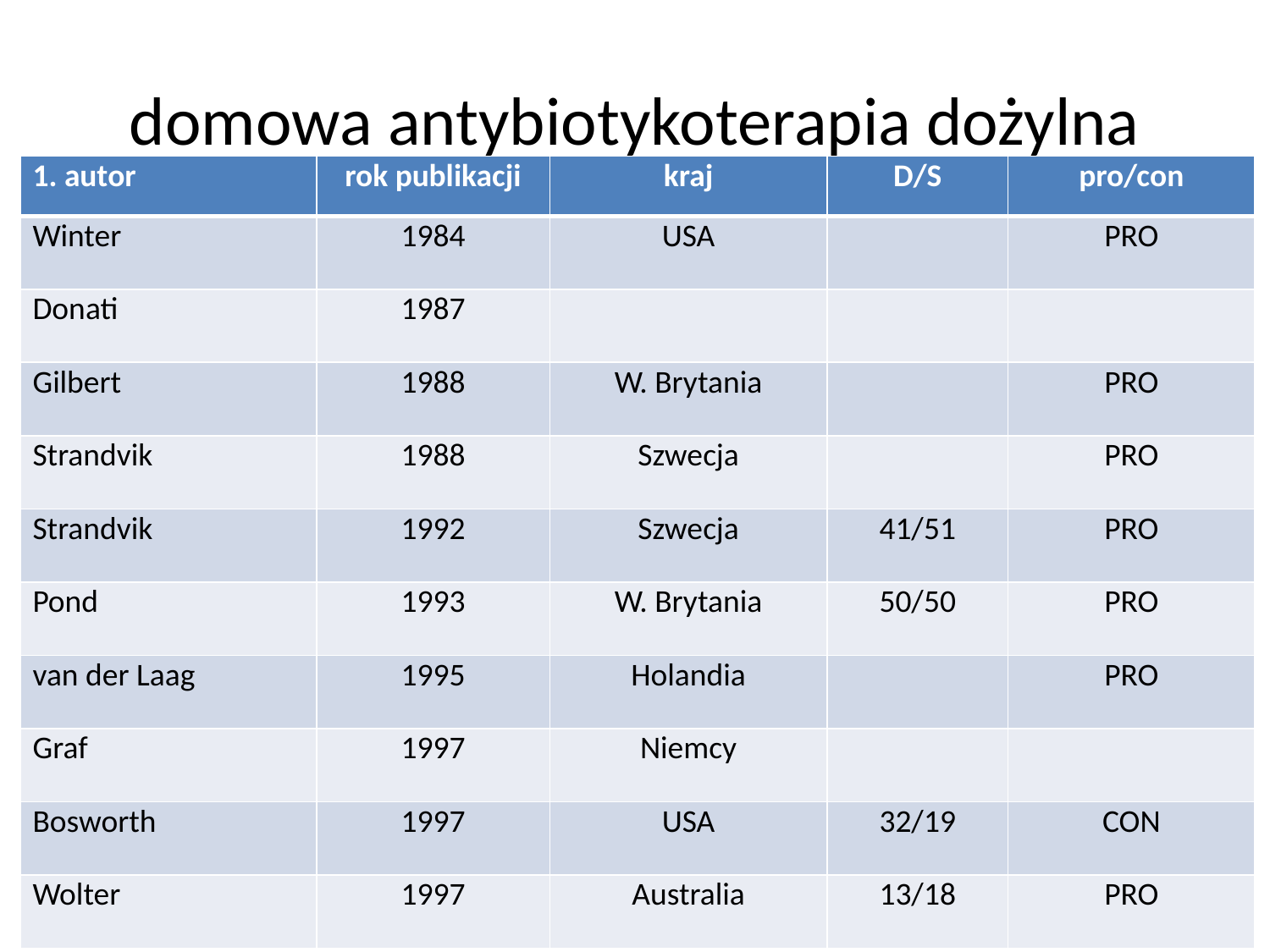

# domowa antybiotykoterapia dożylna
| 1. autor | rok publikacji | kraj | D/S | pro/con |
| --- | --- | --- | --- | --- |
| Winter | 1984 | USA |  | PRO |
| Donati | 1987 |  |  |  |
| Gilbert | 1988 | W. Brytania |  | PRO |
| Strandvik | 1988 | Szwecja |  | PRO |
| Strandvik | 1992 | Szwecja | 41/51 | PRO |
| Pond | 1993 | W. Brytania | 50/50 | PRO |
| van der Laag | 1995 | Holandia |  | PRO |
| Graf | 1997 | Niemcy |  |  |
| Bosworth | 1997 | USA | 32/19 | CON |
| Wolter | 1997 | Australia | 13/18 | PRO |